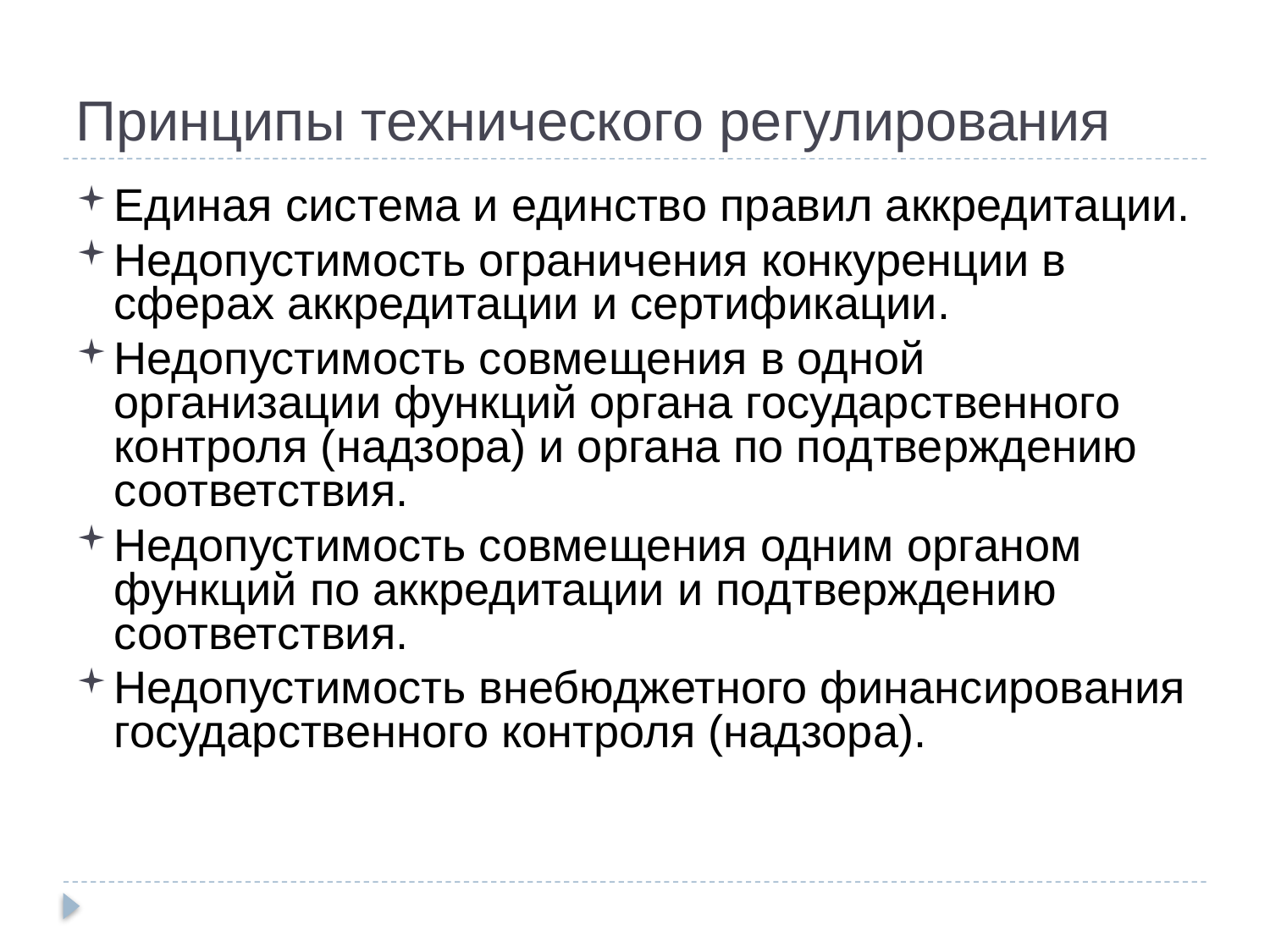

# Принципы технического регулирования
Единая система и единство правил аккредитации.
Недопустимость ограничения конкуренции в сферах аккредитации и сертификации.
Недопустимость совмещения в одной организации функций органа государственного контроля (надзора) и органа по подтверждению соответствия.
Недопустимость совмещения одним органом функций по аккредитации и подтверждению соответствия.
Недопустимость внебюджетного финансирования государственного контроля (надзора).